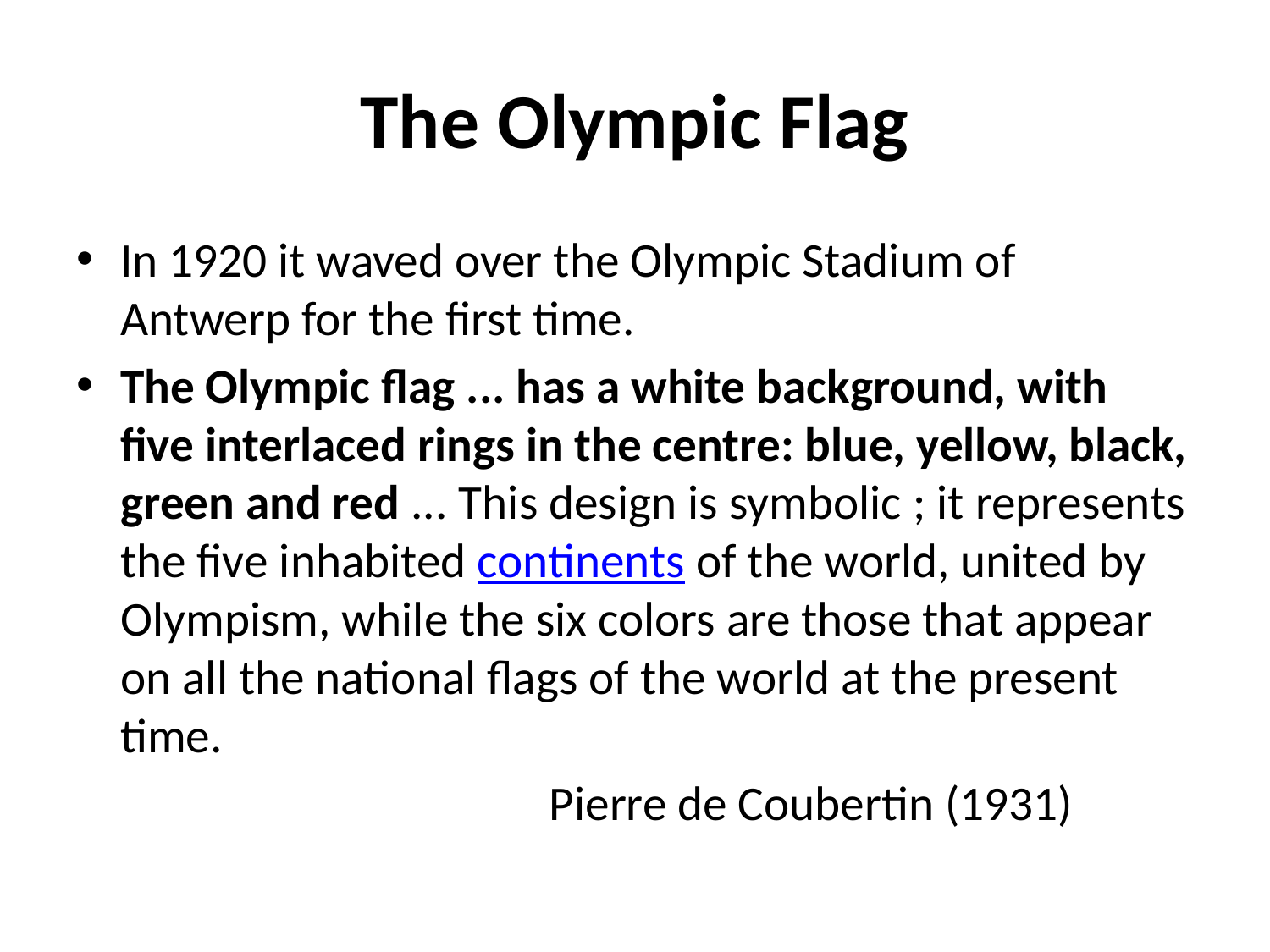

# The Olympic Flag
In 1920 it waved over the Olympic Stadium of Antwerp for the first time.
The Olympic flag ... has a white background, with five interlaced rings in the centre: blue, yellow, black, green and red ... This design is symbolic ; it represents the five inhabited continents of the world, united by Olympism, while the six colors are those that appear on all the national flags of the world at the present time.
                                           Pierre de Coubertin (1931)